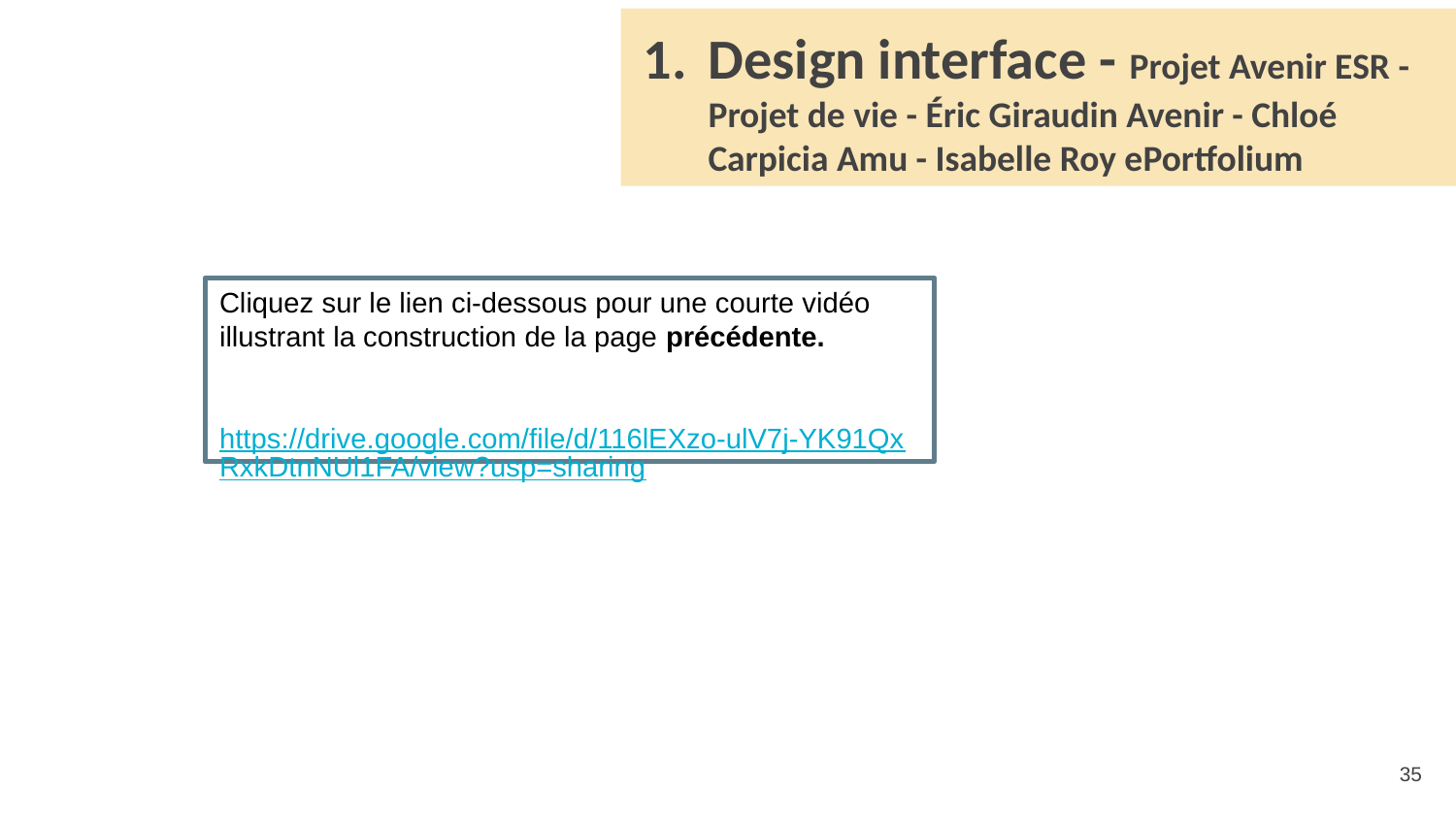

Design interface - Projet Avenir ESR - Projet de vie - Éric Giraudin Avenir - Chloé Carpicia Amu - Isabelle Roy ePortfolium
Cliquez sur le lien ci-dessous pour une courte vidéo illustrant la construction de la page précédente.

https://drive.google.com/file/d/116lEXzo-ulV7j-YK91QxRxkDtnNUl1FA/view?usp=sharing
35